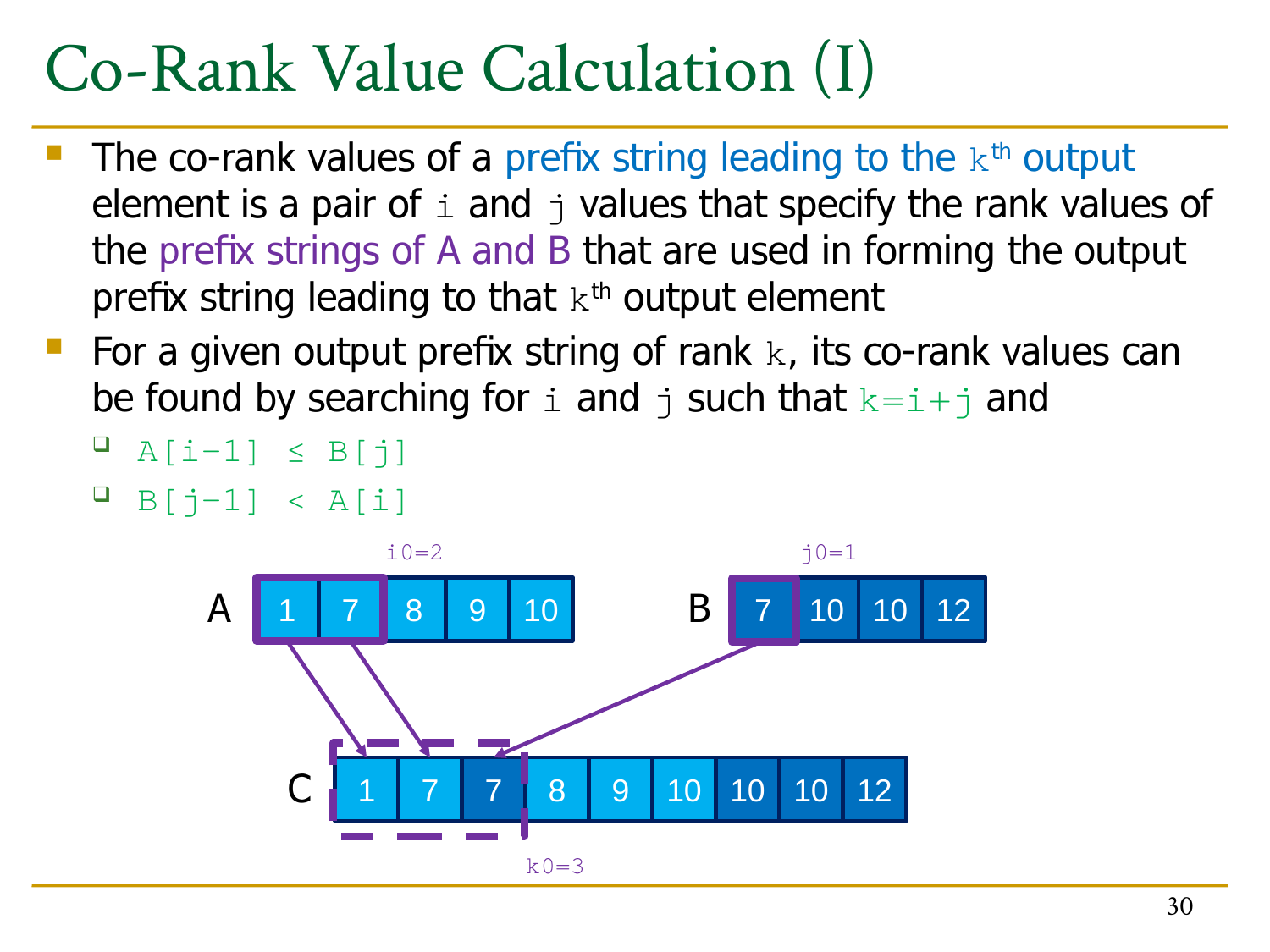

# Co-Rank Value Calculation (I)
The co-rank values of a prefix string leading to the kth output element is a pair of i and j values that specify the rank values of the prefix strings of A and B that are used in forming the output prefix string leading to that kth output element
For a given output prefix string of rank k, its co-rank values can be found by searching for i and j such that k=i+j and
A[i-1] ≤ B[j]
B[j-1] < A[i]
i0=2
j0=1
A
1

7
8
9
10
B
7
10
10
12

C
1
7
7
8
9
10
10
10
12
1
7
7
8
9
10
10
10
12
k0=3
30